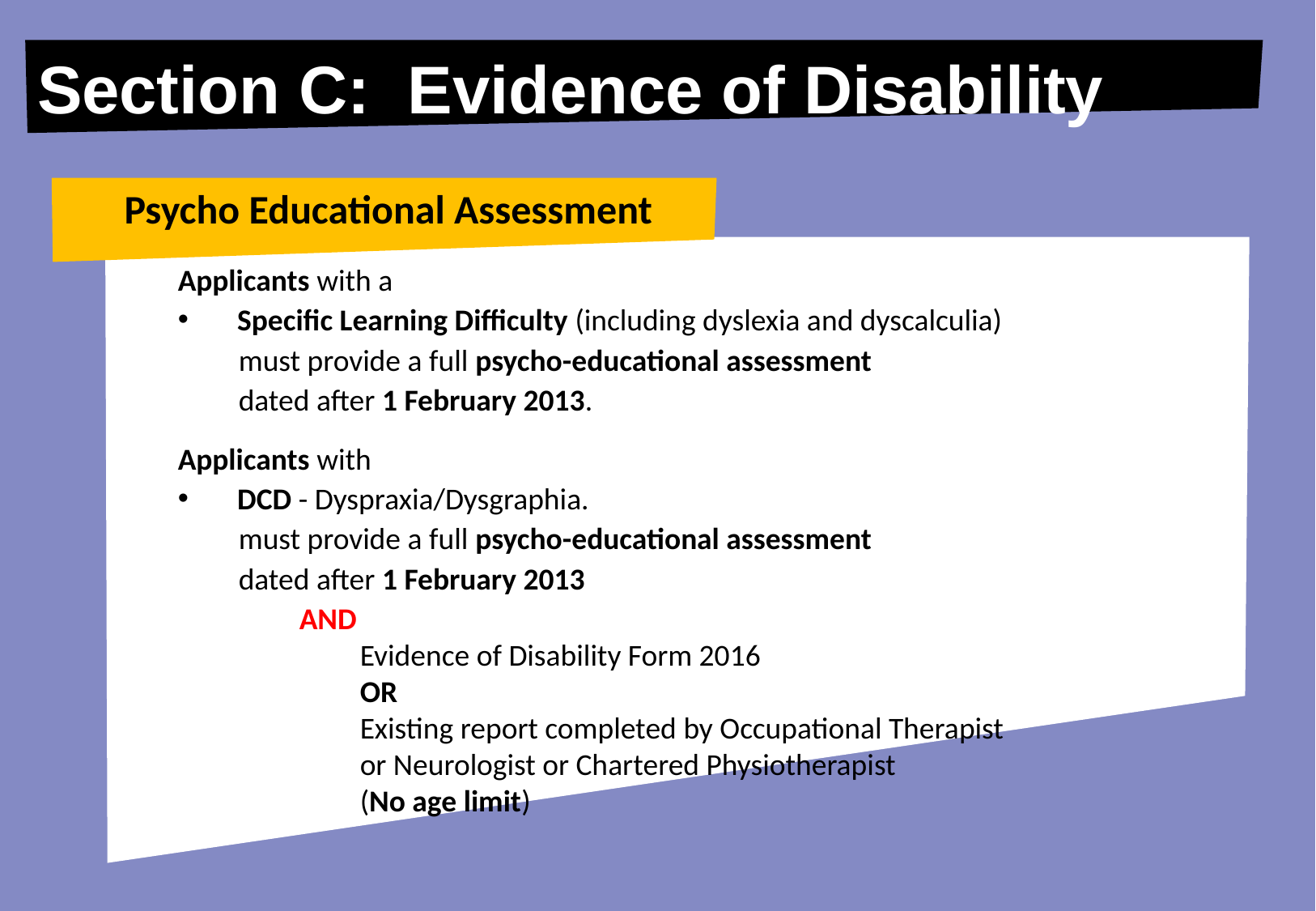

Section C:  Evidence of Disability
Psycho Educational Assessment

Applicants with a
  Specific Learning Difficulty (including dyslexia and dyscalculia)
must provide a full psycho-educational assessment
dated after 1 February 2013.

Applicants with
  DCD - Dyspraxia/Dysgraphia.
must provide a full psycho-educational assessment
dated after 1 February 2013
	AND
		Evidence of Disability Form 2016
		OR
		Existing report completed by Occupational Therapist
		or Neurologist or Chartered Physiotherapist
		(No age limit)